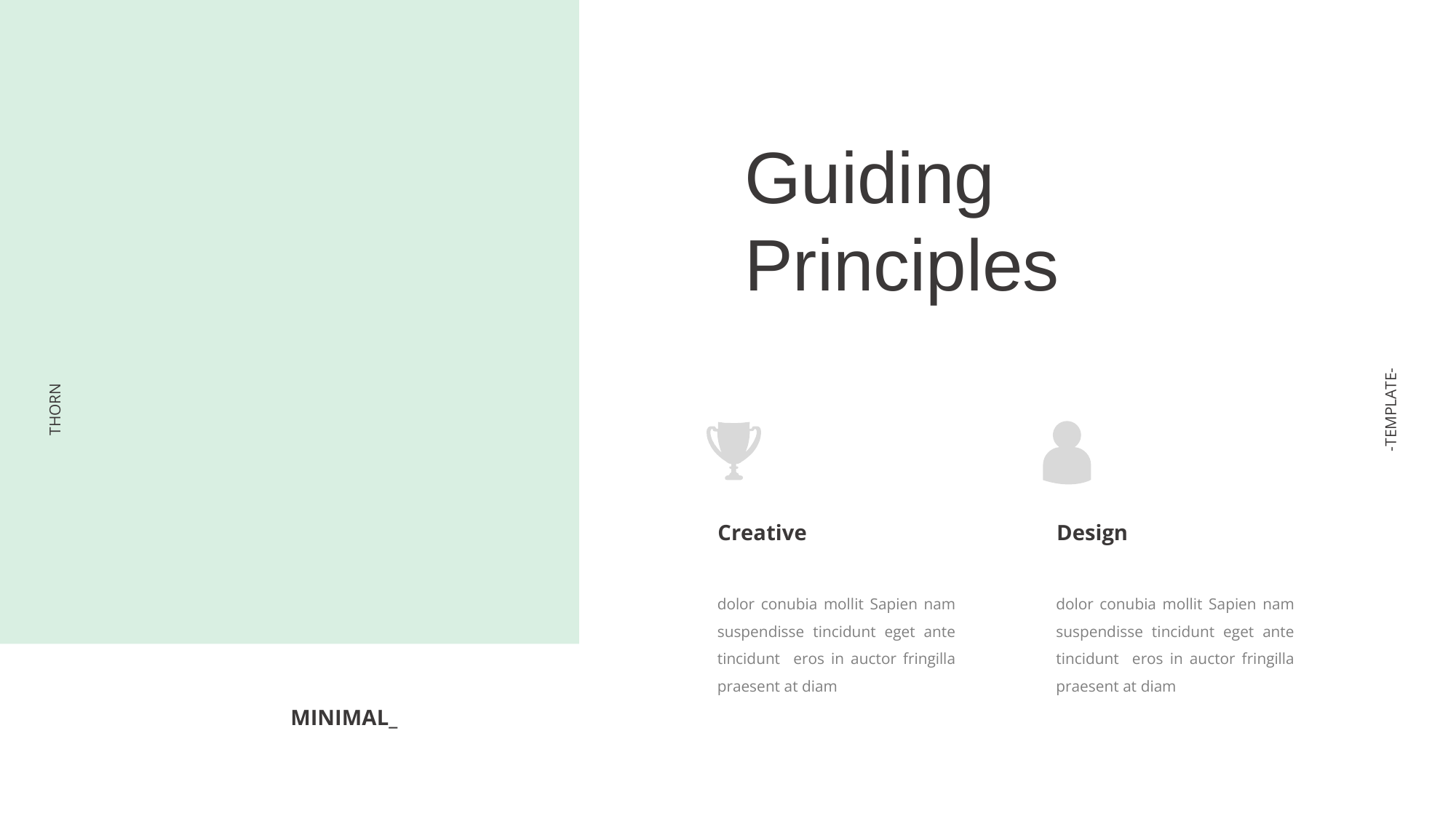

Guiding
Principles
-TEMPLATE-
THORN

Creative
Design
dolor conubia mollit Sapien nam suspendisse tincidunt eget ante tincidunt  eros in auctor fringilla praesent at diam
dolor conubia mollit Sapien nam suspendisse tincidunt eget ante tincidunt  eros in auctor fringilla praesent at diam
MINIMAL_